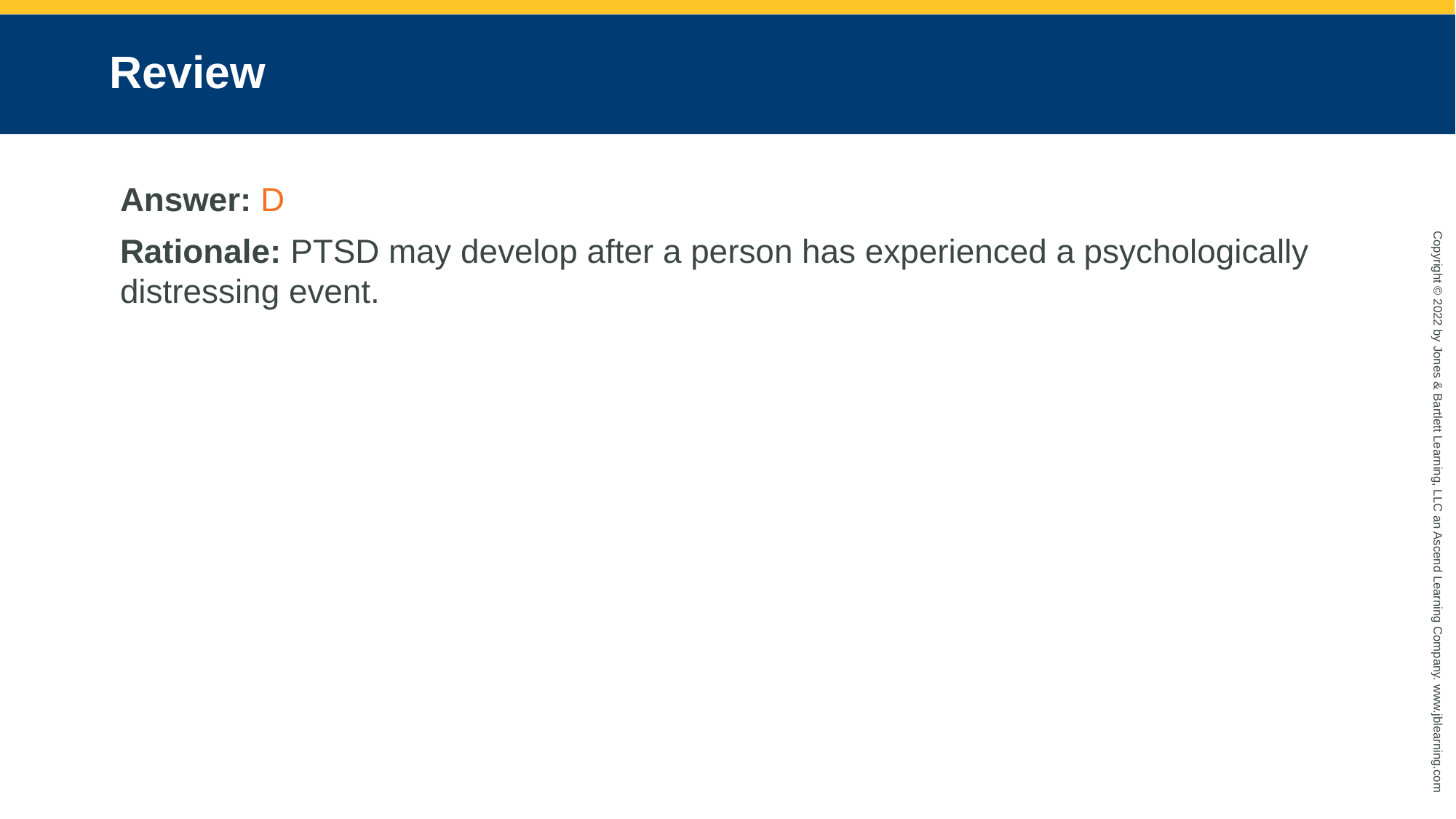

# Review
Answer: D
Rationale: PTSD may develop after a person has experienced a psychologically distressing event.